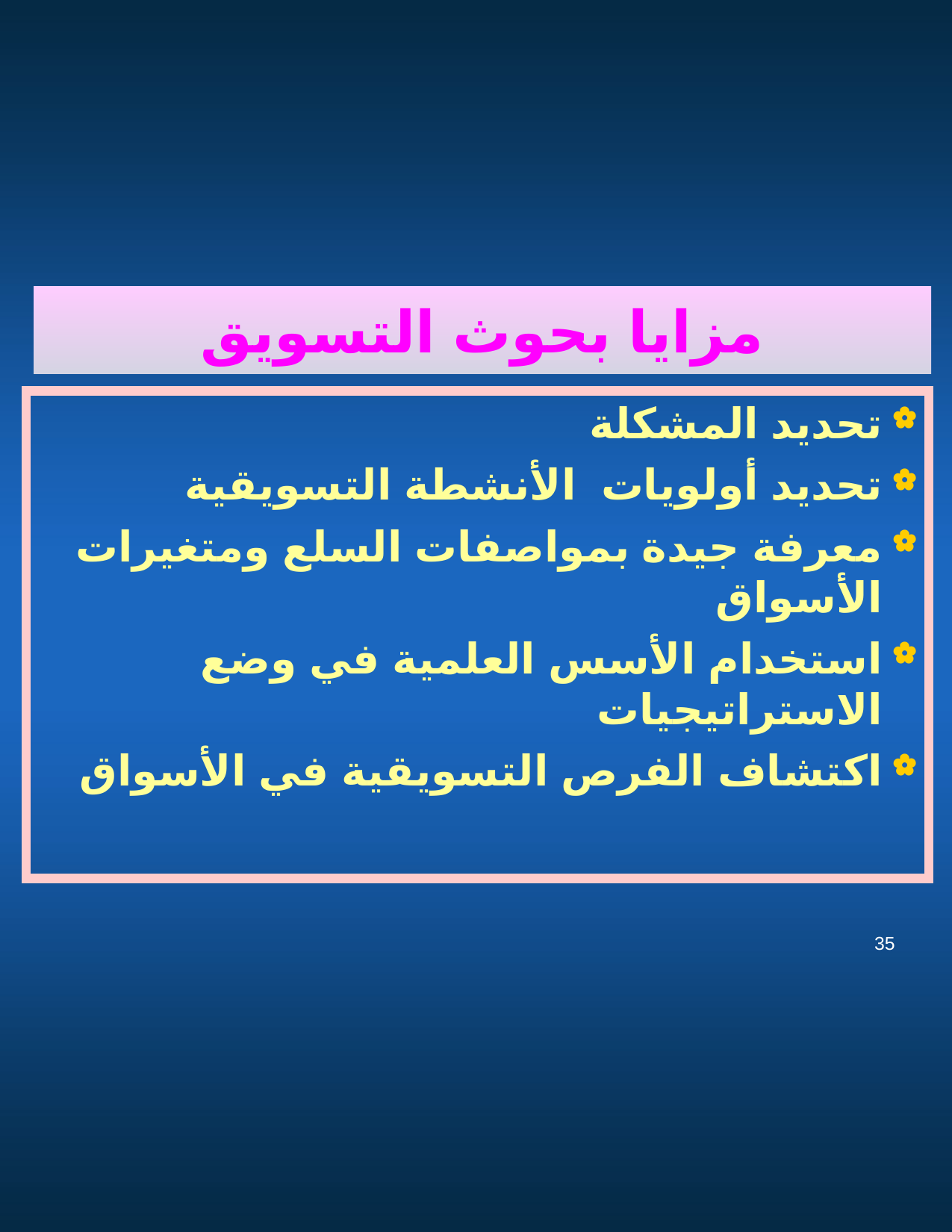

مزايا بحوث التسويق
تحديد المشكلة
تحديد أولويات  الأنشطة التسويقية
معرفة جيدة بمواصفات السلع ومتغيرات الأسواق
استخدام الأسس العلمية في وضع الاستراتيجيات
اكتشاف الفرص التسويقية في الأسواق
35